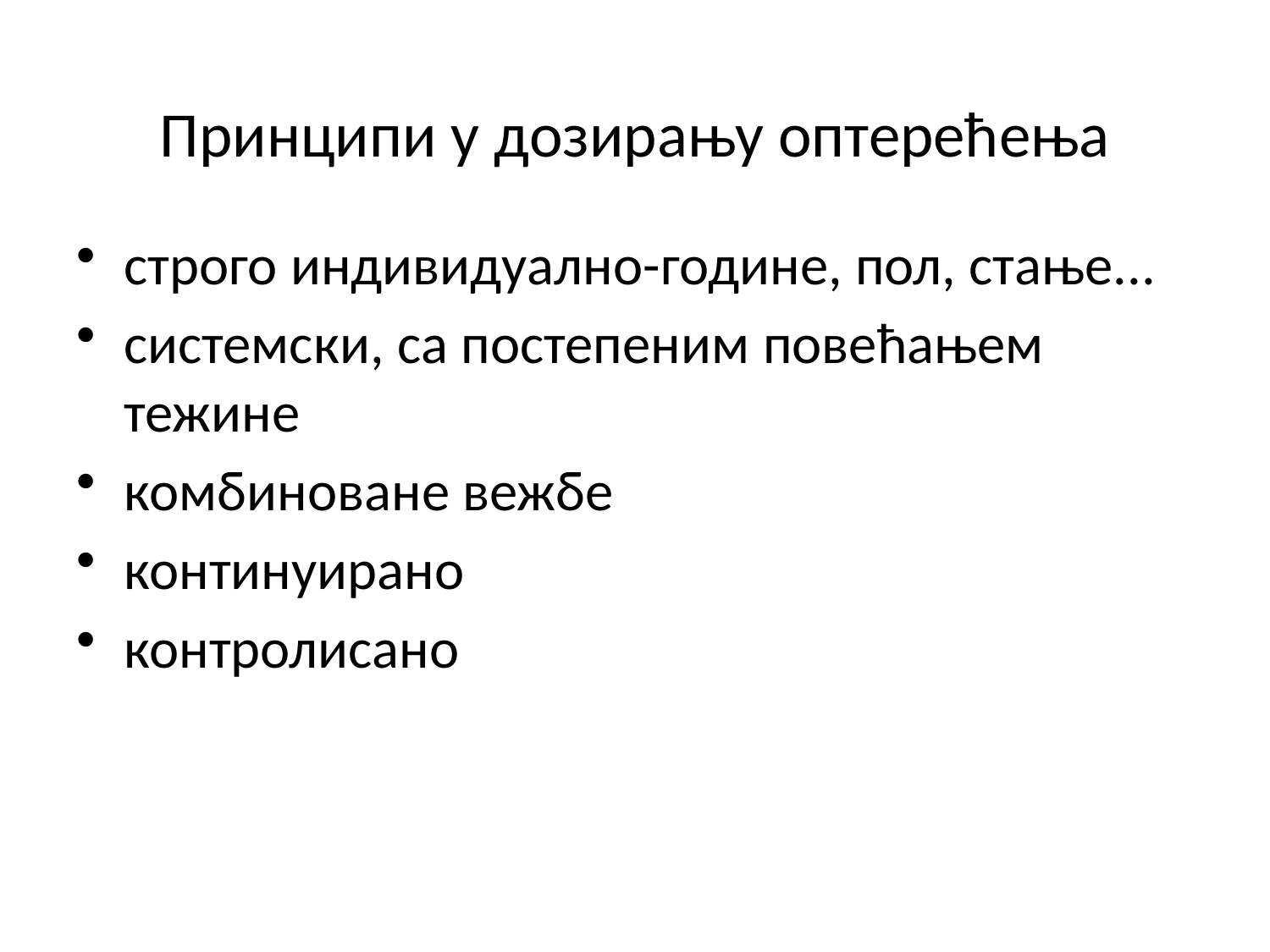

# Принципи у дозирању оптерећења
строго индивидуално-године, пол, стање...
системски, са постепеним повећањем тежине
комбиноване вежбе
континуирано
контролисано